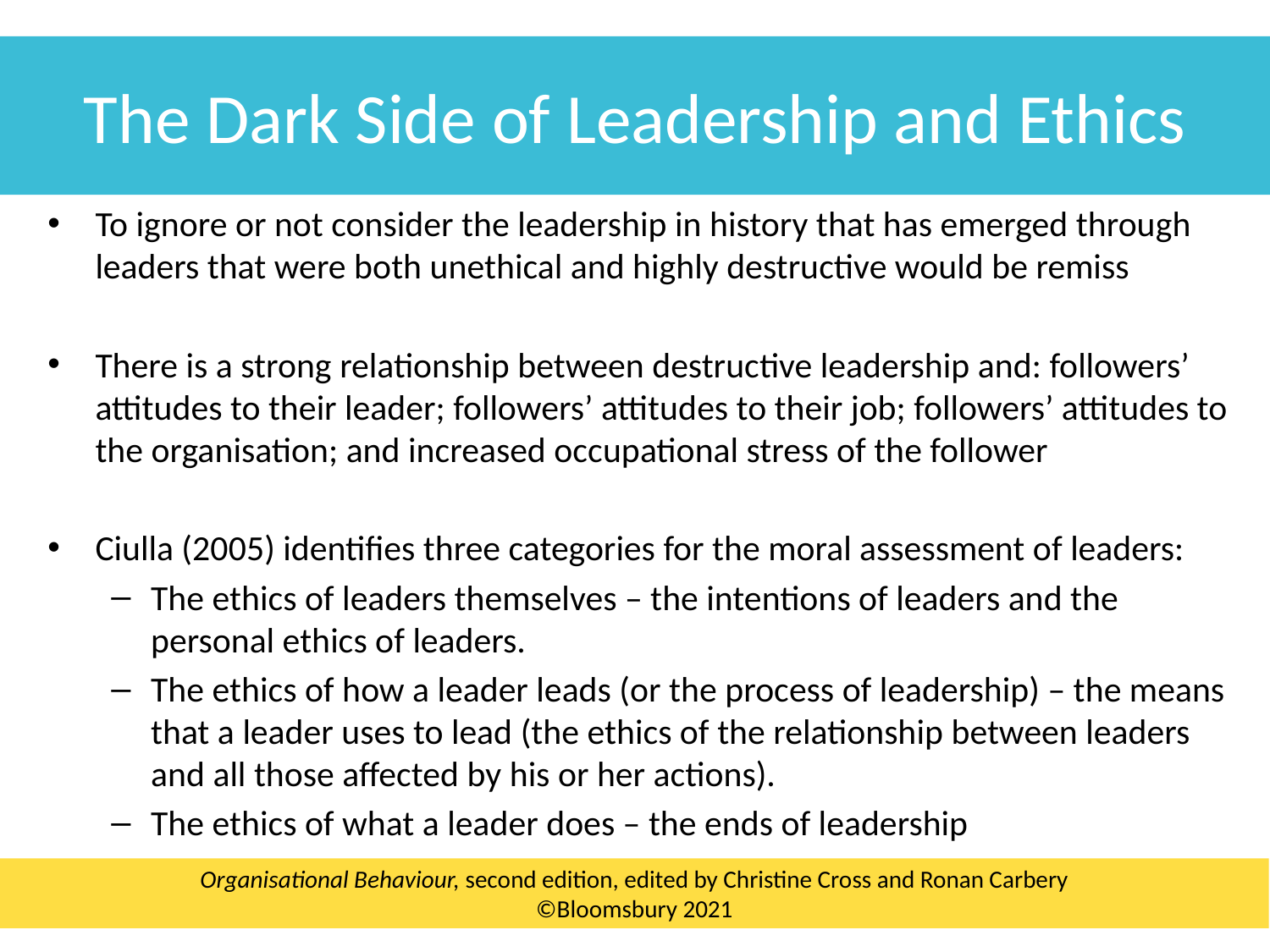

The Dark Side of Leadership and Ethics
To ignore or not consider the leadership in history that has emerged through leaders that were both unethical and highly destructive would be remiss

There is a strong relationship between destructive leadership and: followers’ attitudes to their leader; followers’ attitudes to their job; followers’ attitudes to the organisation; and increased occupational stress of the follower

Ciulla (2005) identifies three categories for the moral assessment of leaders:
The ethics of leaders themselves – the intentions of leaders and the personal ethics of leaders.
The ethics of how a leader leads (or the process of leadership) – the means that a leader uses to lead (the ethics of the relationship between leaders and all those affected by his or her actions).
The ethics of what a leader does – the ends of leadership